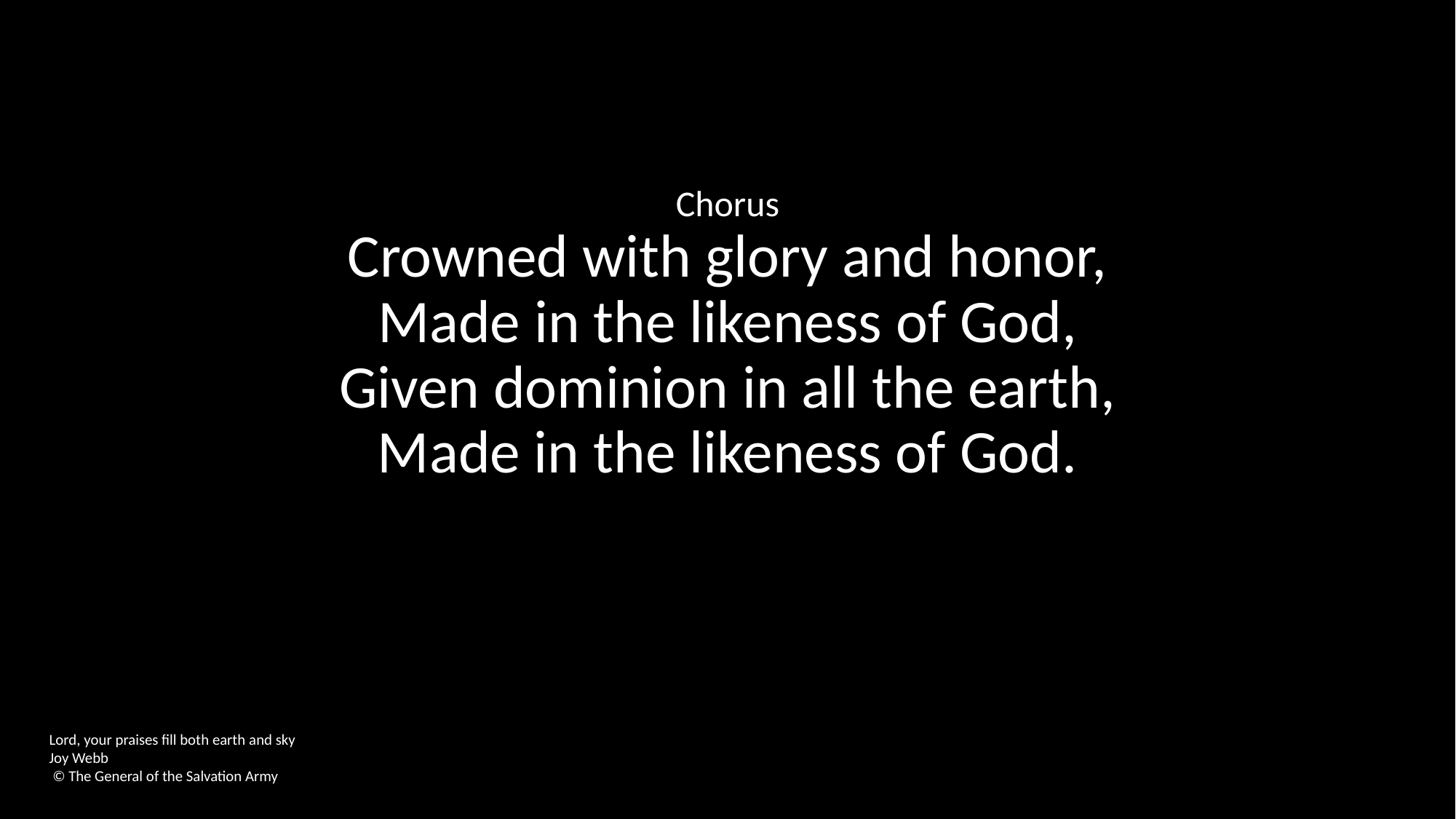

Chorus
Crowned with glory and honor,
Made in the likeness of God,
Given dominion in all the earth,
Made in the likeness of God.
Lord, your praises fill both earth and sky
Joy Webb
 © The General of the Salvation Army